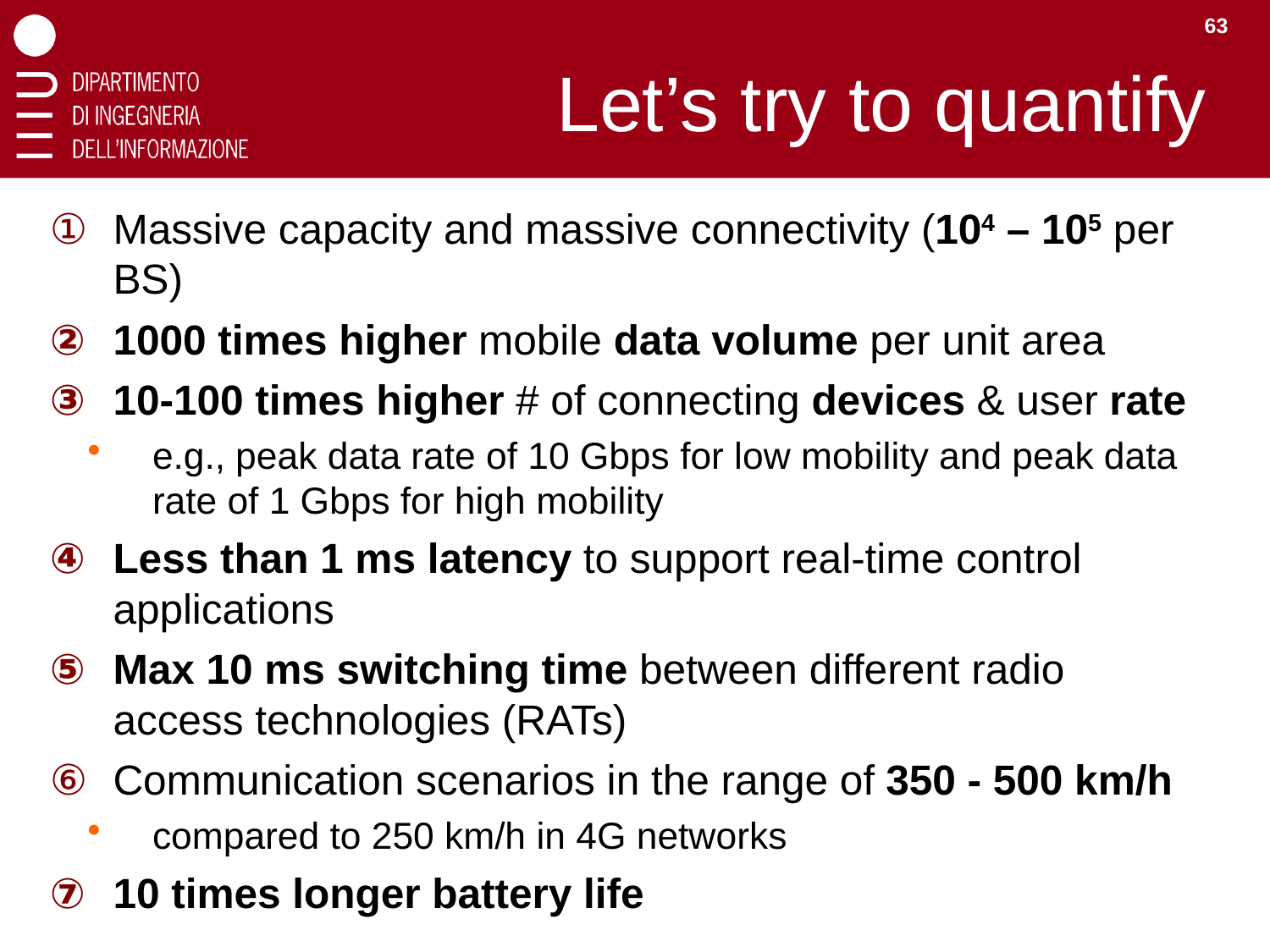

63
# Let’s try to quantify
Massive capacity and massive connectivity (104 – 105 per BS)
1000 times higher mobile data volume per unit area
10-100 times higher # of connecting devices & user rate
e.g., peak data rate of 10 Gbps for low mobility and peak data rate of 1 Gbps for high mobility
Less than 1 ms latency to support real-time control applications
Max 10 ms switching time between different radio access technologies (RATs)
Communication scenarios in the range of 350 - 500 km/h
compared to 250 km/h in 4G networks
10 times longer battery life